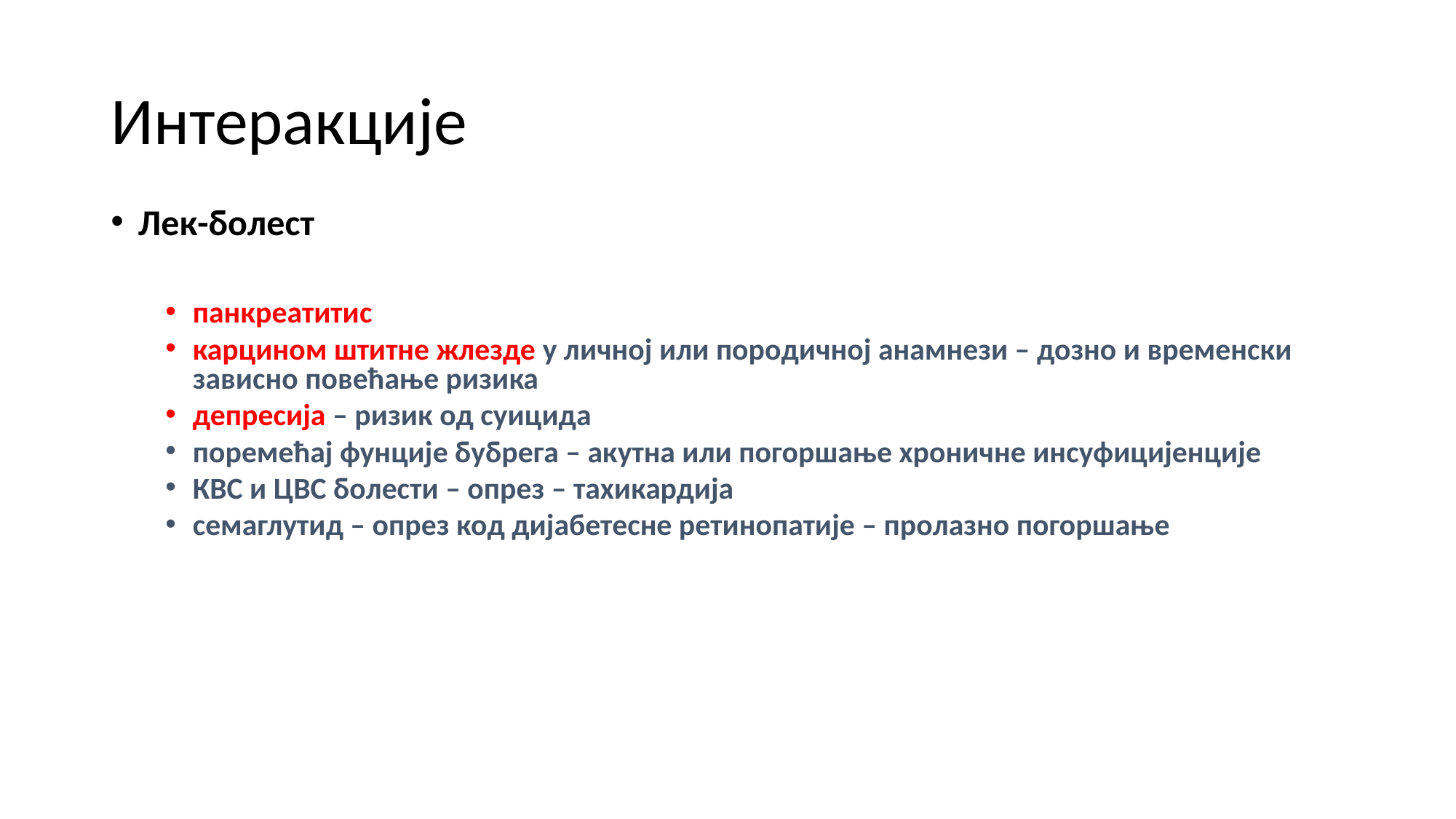

# Интеракције
Лек-болест

панкреатитис
карцином штитне жлезде у личној или породичној анамнези – дозно и временски зависно повећање ризика
депресија – ризик од суицида
поремећај фунције бубрега – акутна или погоршање хроничне инсуфицијенције
КВС и ЦВС болести – опрез – тахикардија
семаглутид – опрез код дијабетесне ретинопатије – пролазно погоршање